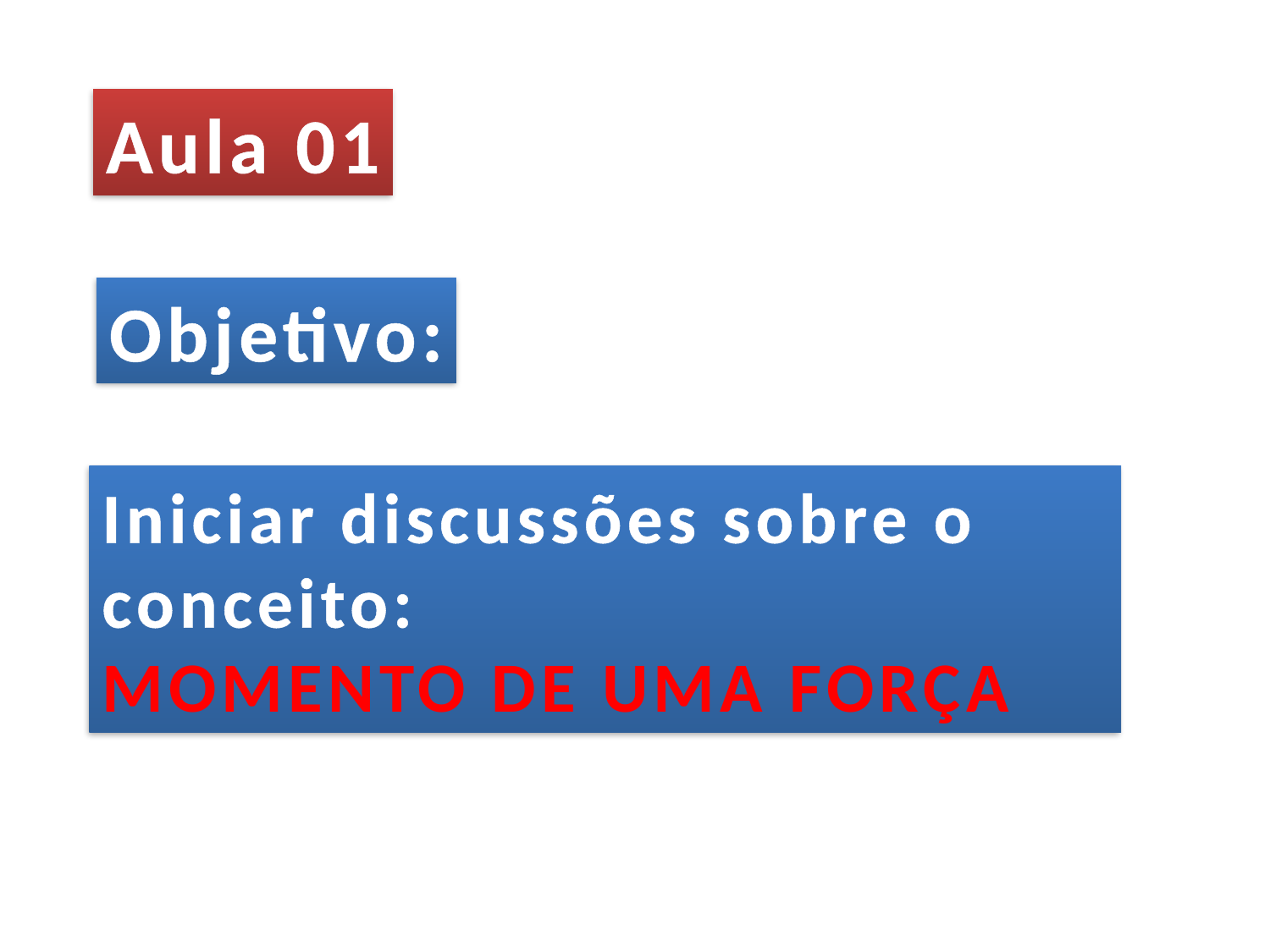

Aula 01
Objetivo:
Iniciar discussões sobre o conceito:
MOMENTO DE UMA FORÇA